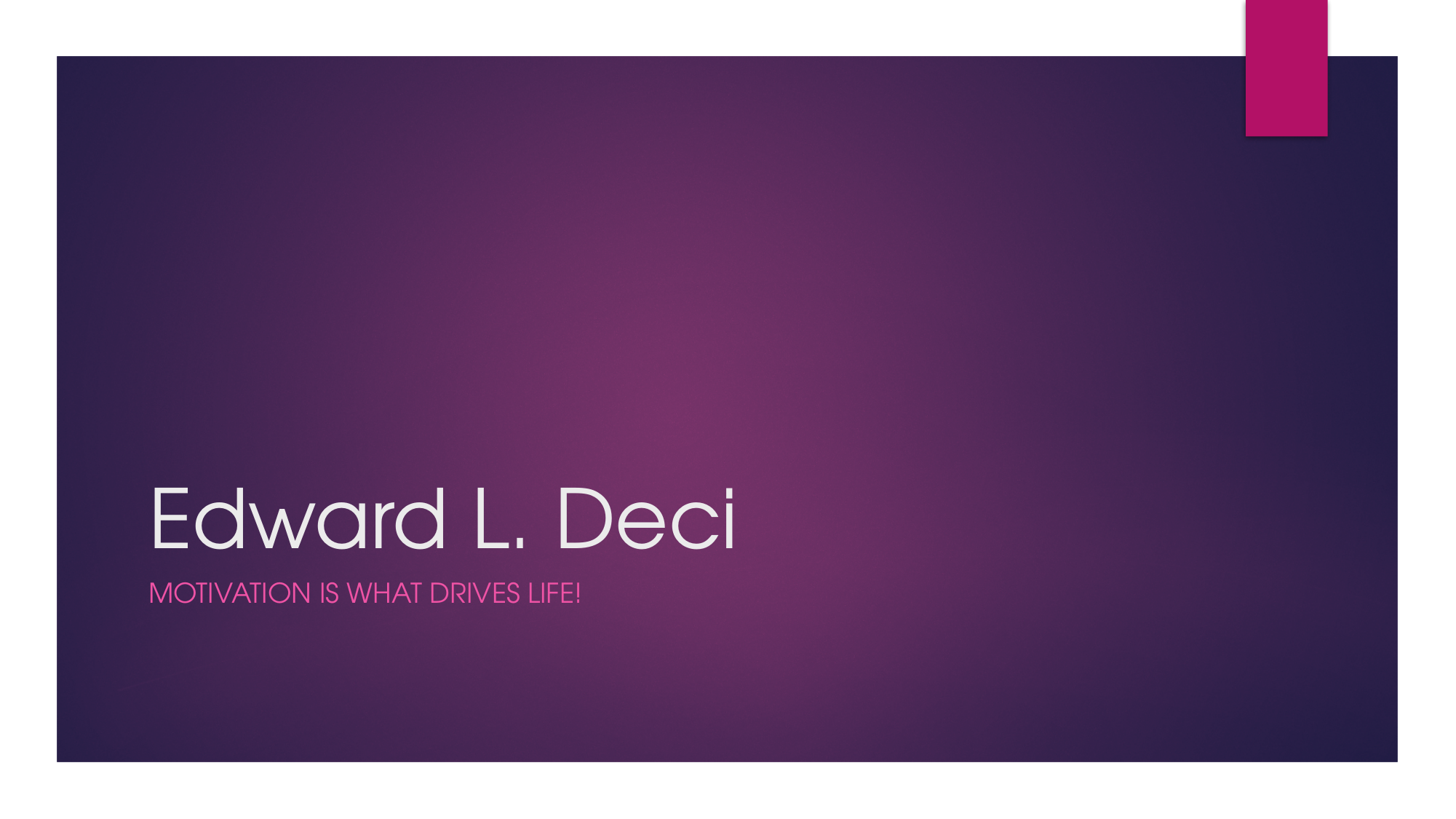

# Edward L. Deci
Motivation is what drives life!